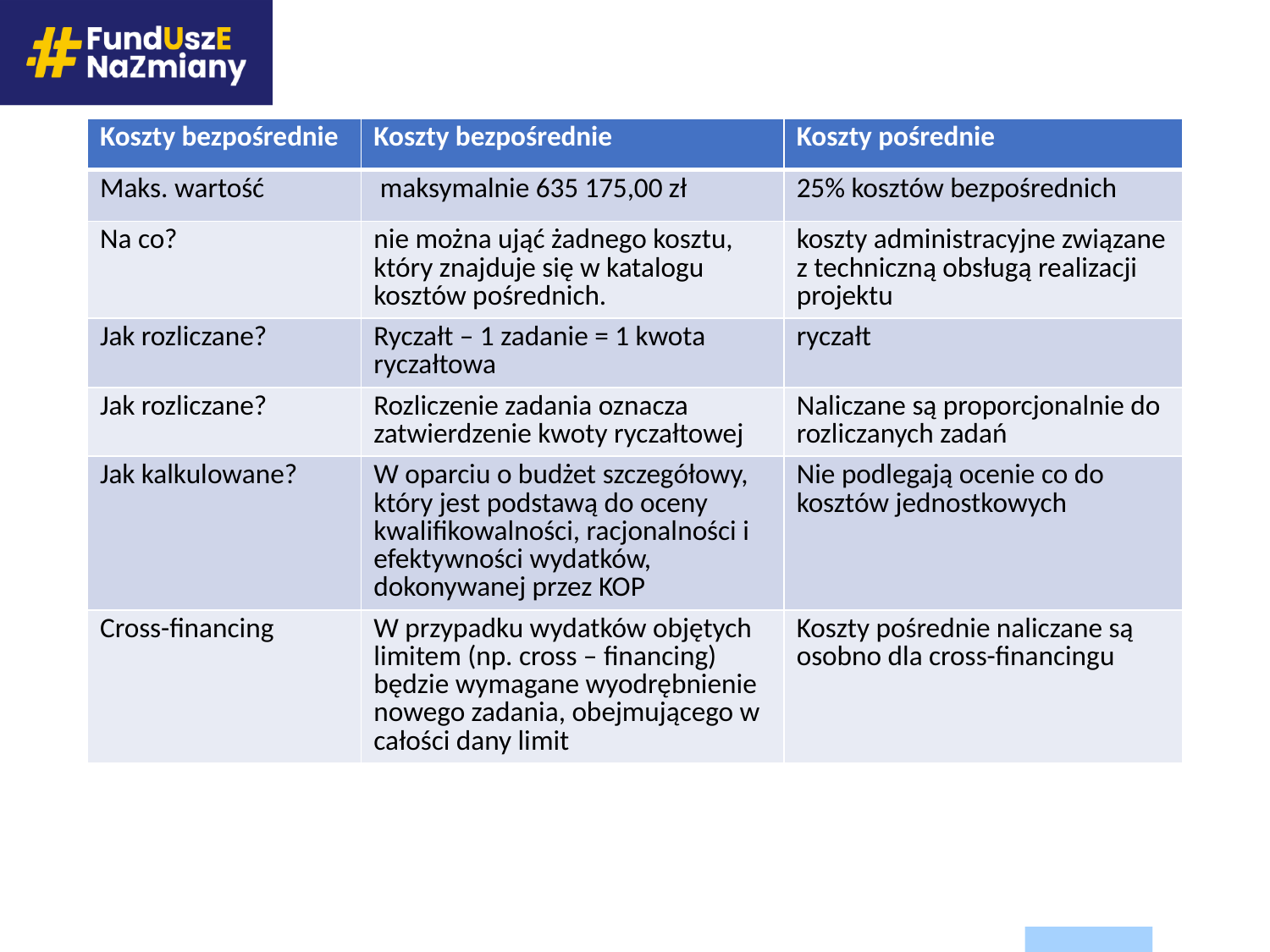

#
| Koszty bezpośrednie | Koszty bezpośrednie | Koszty pośrednie |
| --- | --- | --- |
| Maks. wartość | maksymalnie 635 175,00 zł | 25% kosztów bezpośrednich |
| Na co? | nie można ująć żadnego kosztu, który znajduje się w katalogu kosztów pośrednich. | koszty administracyjne związane z techniczną obsługą realizacji projektu |
| Jak rozliczane? | Ryczałt – 1 zadanie = 1 kwota ryczałtowa | ryczałt |
| Jak rozliczane? | Rozliczenie zadania oznacza zatwierdzenie kwoty ryczałtowej | Naliczane są proporcjonalnie do rozliczanych zadań |
| Jak kalkulowane? | W oparciu o budżet szczegółowy, który jest podstawą do oceny kwalifikowalności, racjonalności i efektywności wydatków, dokonywanej przez KOP | Nie podlegają ocenie co do kosztów jednostkowych |
| Cross-financing | W przypadku wydatków objętych limitem (np. cross – financing) będzie wymagane wyodrębnienie nowego zadania, obejmującego w całości dany limit | Koszty pośrednie naliczane są osobno dla cross-financingu |